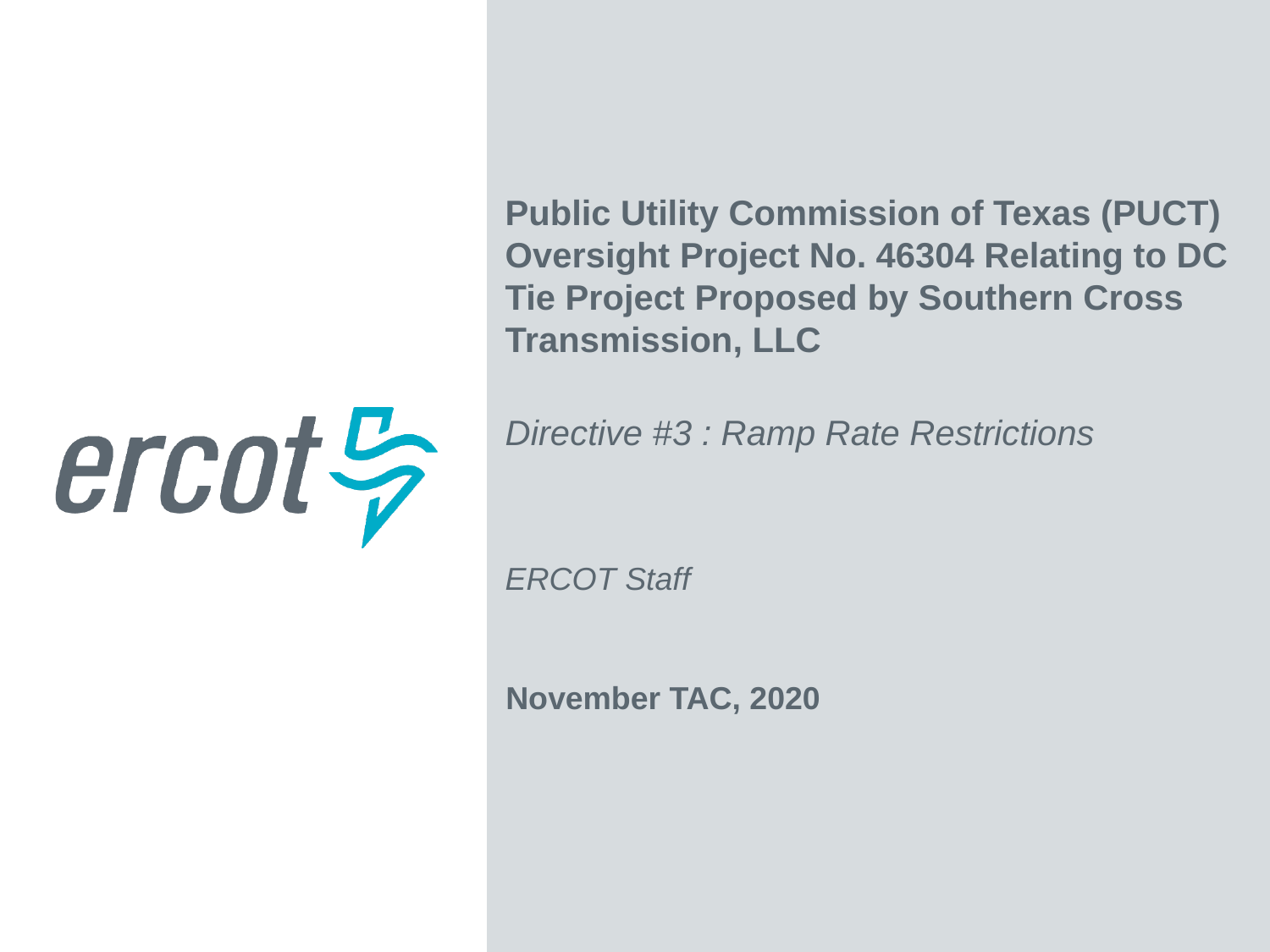

Public Utility Commission of Texas (PUCT) Oversight Project No. 46304 Relating to DC Tie Project Proposed by Southern Cross Transmission, LLC

Directive #3 : Ramp Rate Restrictions

ERCOT Staff
November TAC, 2020